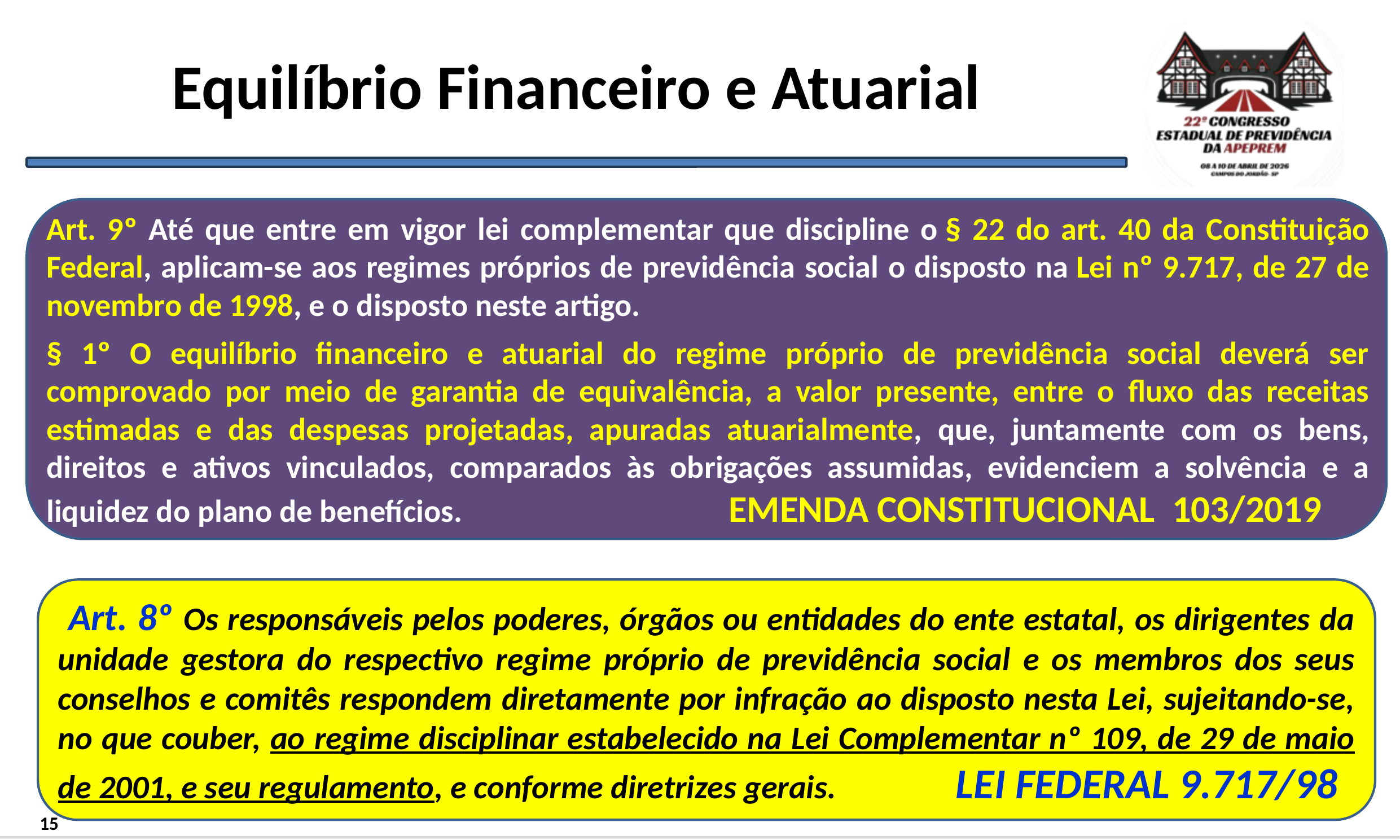

# Equilíbrio Financeiro e Atuarial
Art. 9º Até que entre em vigor lei complementar que discipline o § 22 do art. 40 da Constituição Federal, aplicam-se aos regimes próprios de previdência social o disposto na Lei nº 9.717, de 27 de novembro de 1998, e o disposto neste artigo.

§ 1º O equilíbrio financeiro e atuarial do regime próprio de previdência social deverá ser comprovado por meio de garantia de equivalência, a valor presente, entre o fluxo das receitas estimadas e das despesas projetadas, apuradas atuarialmente, que, juntamente com os bens, direitos e ativos vinculados, comparados às obrigações assumidas, evidenciem a solvência e a liquidez do plano de benefícios.                                     EMENDA CONSTITUCIONAL  103/2019
 Art. 8º Os responsáveis pelos poderes, órgãos ou entidades do ente estatal, os dirigentes da unidade gestora do respectivo regime próprio de previdência social e os membros dos seus conselhos e comitês respondem diretamente por infração ao disposto nesta Lei, sujeitando-se, no que couber, ao regime disciplinar estabelecido na Lei Complementar nº 109, de 29 de maio de 2001, e seu regulamento, e conforme diretrizes gerais.                LEI FEDERAL 9.717/98
15